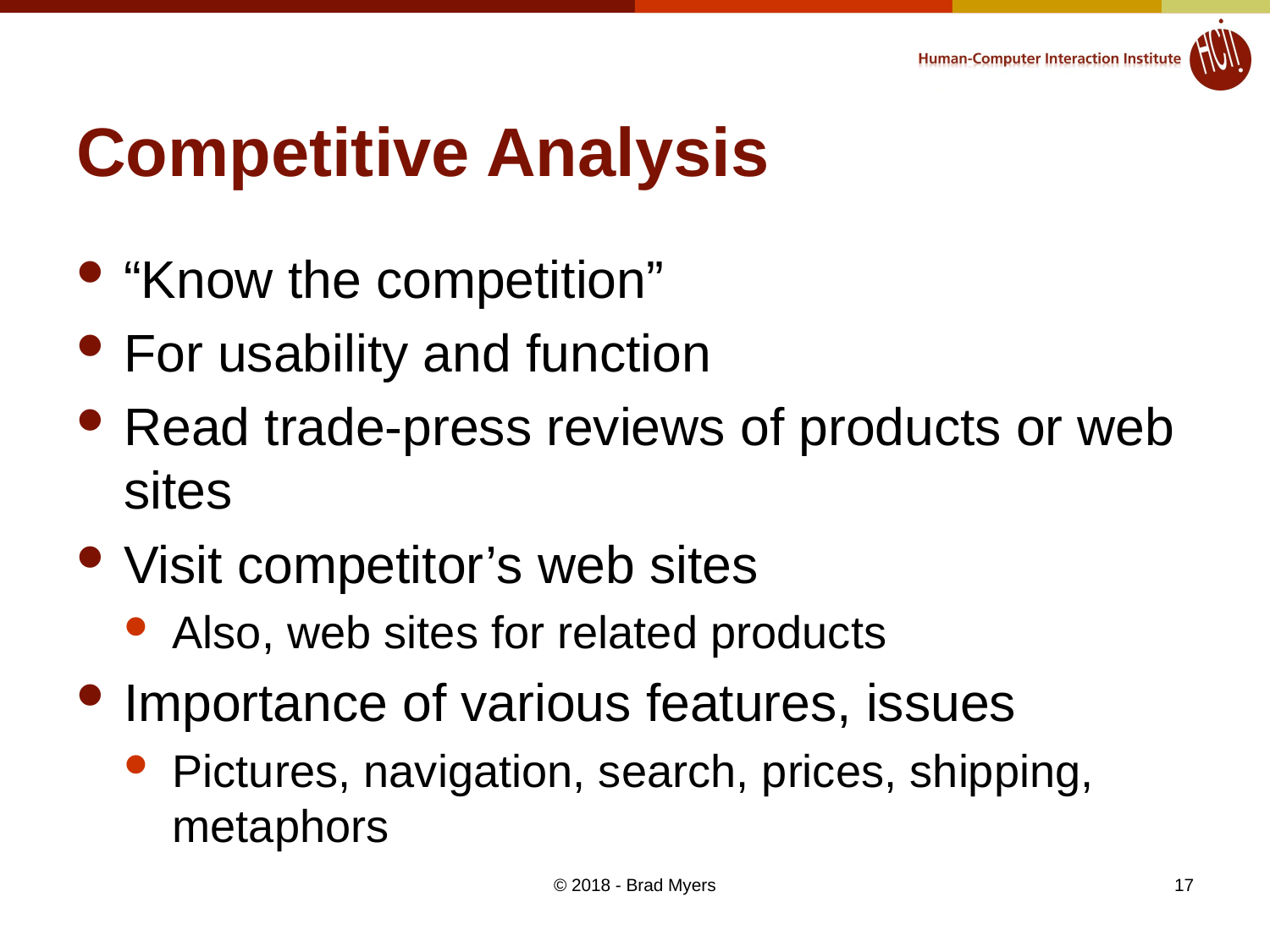

# Competitive Analysis
“Know the competition”
For usability and function
Read trade-press reviews of products or web sites
Visit competitor’s web sites
Also, web sites for related products
Importance of various features, issues
Pictures, navigation, search, prices, shipping, metaphors
© 2018 - Brad Myers
17